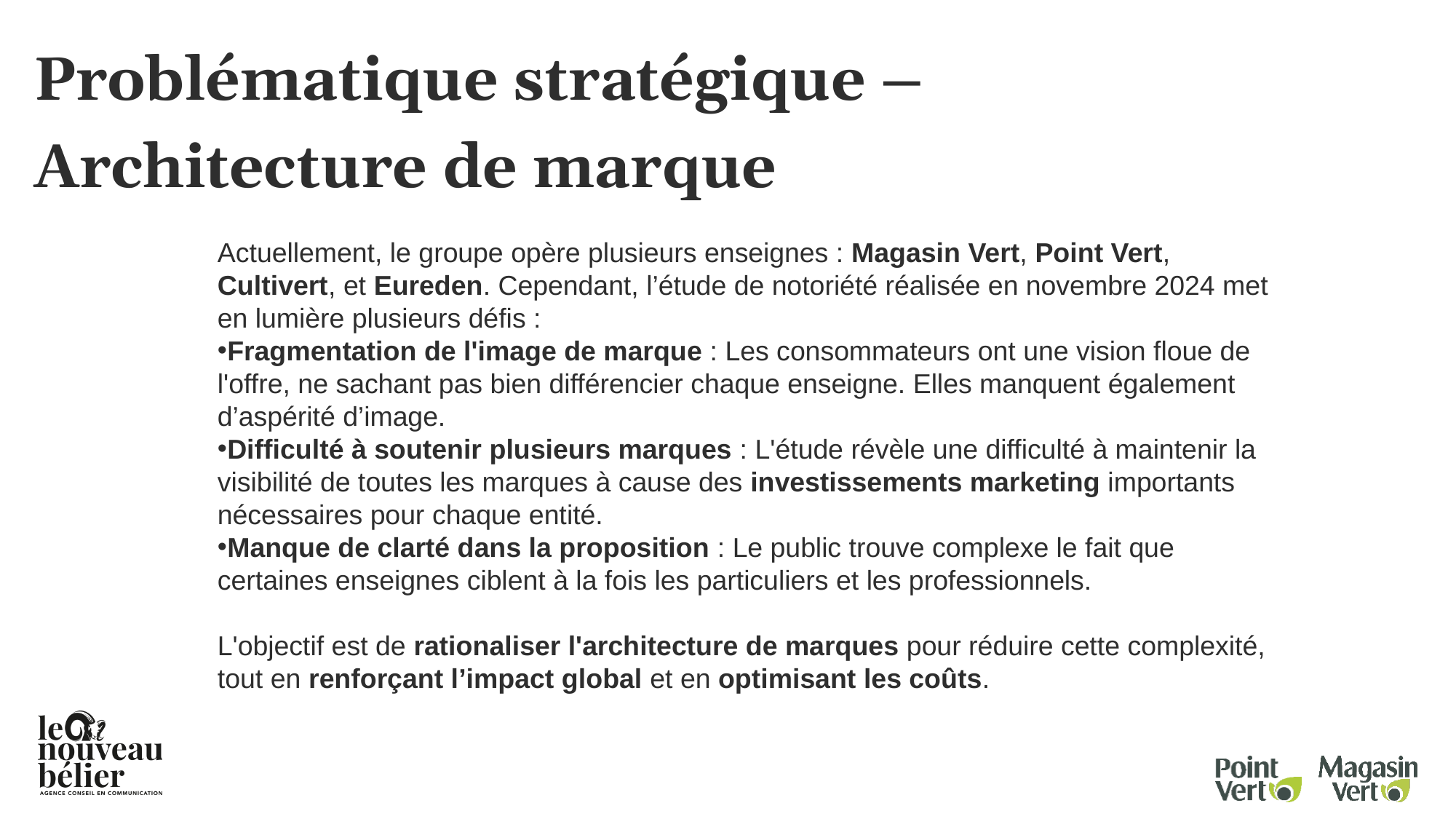

Problématique stratégique – Architecture de marque
Actuellement, le groupe opère plusieurs enseignes : Magasin Vert, Point Vert, Cultivert, et Eureden. Cependant, l’étude de notoriété réalisée en novembre 2024 met en lumière plusieurs défis :
Fragmentation de l'image de marque : Les consommateurs ont une vision floue de l'offre, ne sachant pas bien différencier chaque enseigne. Elles manquent également d’aspérité d’image.
Difficulté à soutenir plusieurs marques : L'étude révèle une difficulté à maintenir la visibilité de toutes les marques à cause des investissements marketing importants nécessaires pour chaque entité.
Manque de clarté dans la proposition : Le public trouve complexe le fait que certaines enseignes ciblent à la fois les particuliers et les professionnels.
L'objectif est de rationaliser l'architecture de marques pour réduire cette complexité, tout en renforçant l’impact global et en optimisant les coûts.